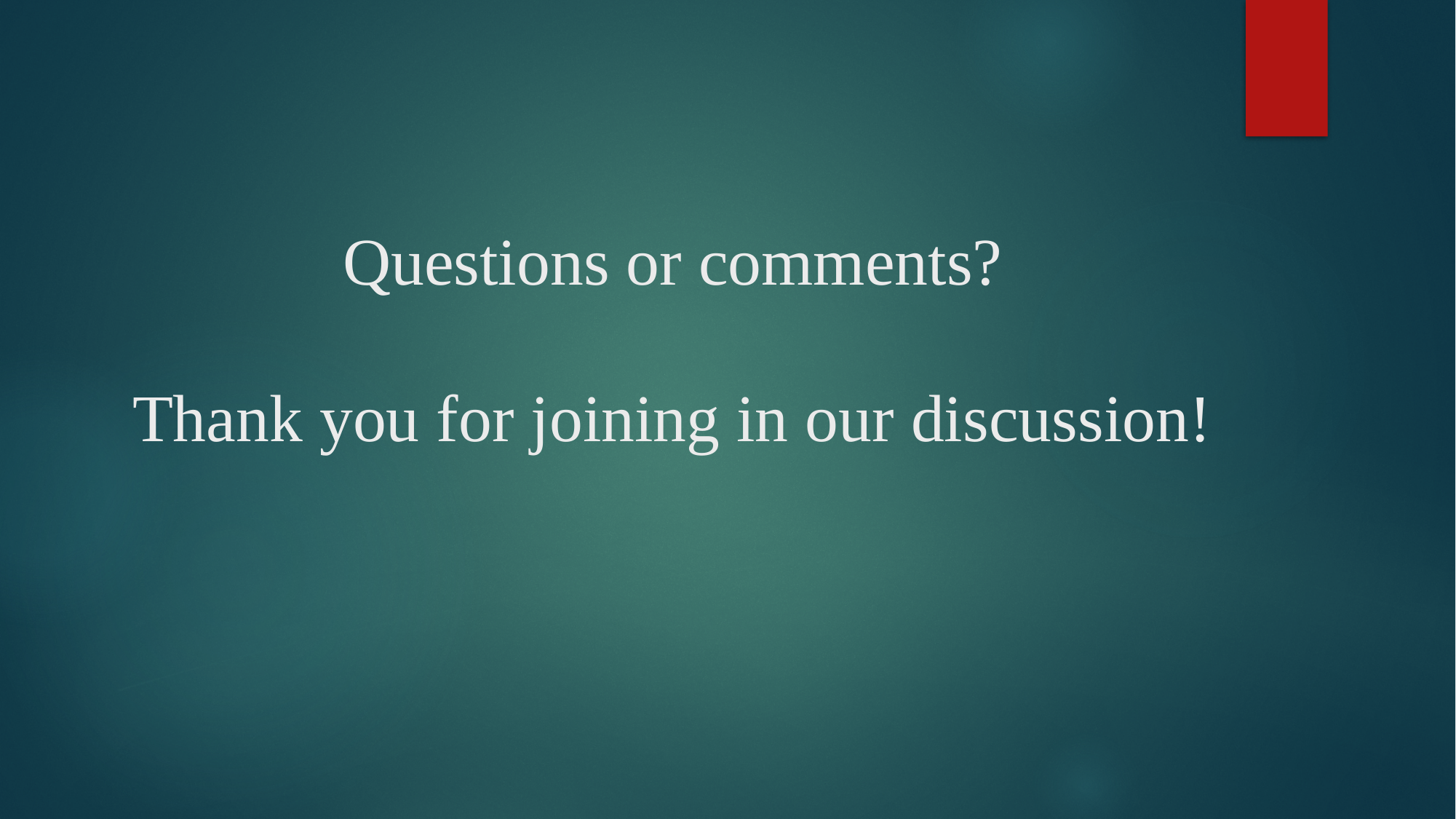

# Questions or comments? Thank you for joining in our discussion!